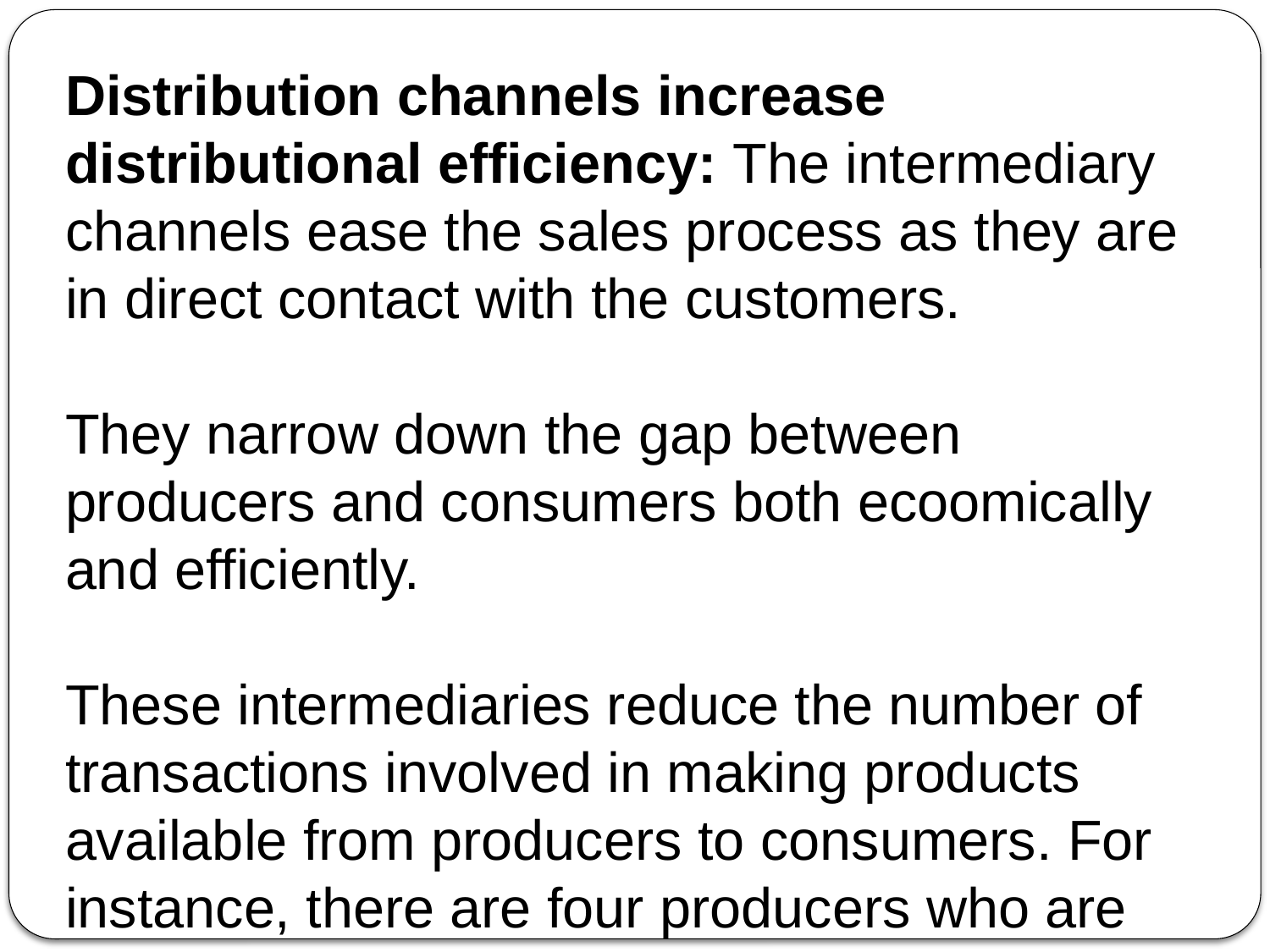

Distribution channels increase distributional efficiency: The intermediary channels ease the sales process as they are in direct contact with the customers.

They narrow down the gap between producers and consumers both ecoomically and efficiently.

These intermediaries reduce the number of transactions involved in making products available from producers to consumers. For instance, there are four producers who are targeting to sell their products to four customers .